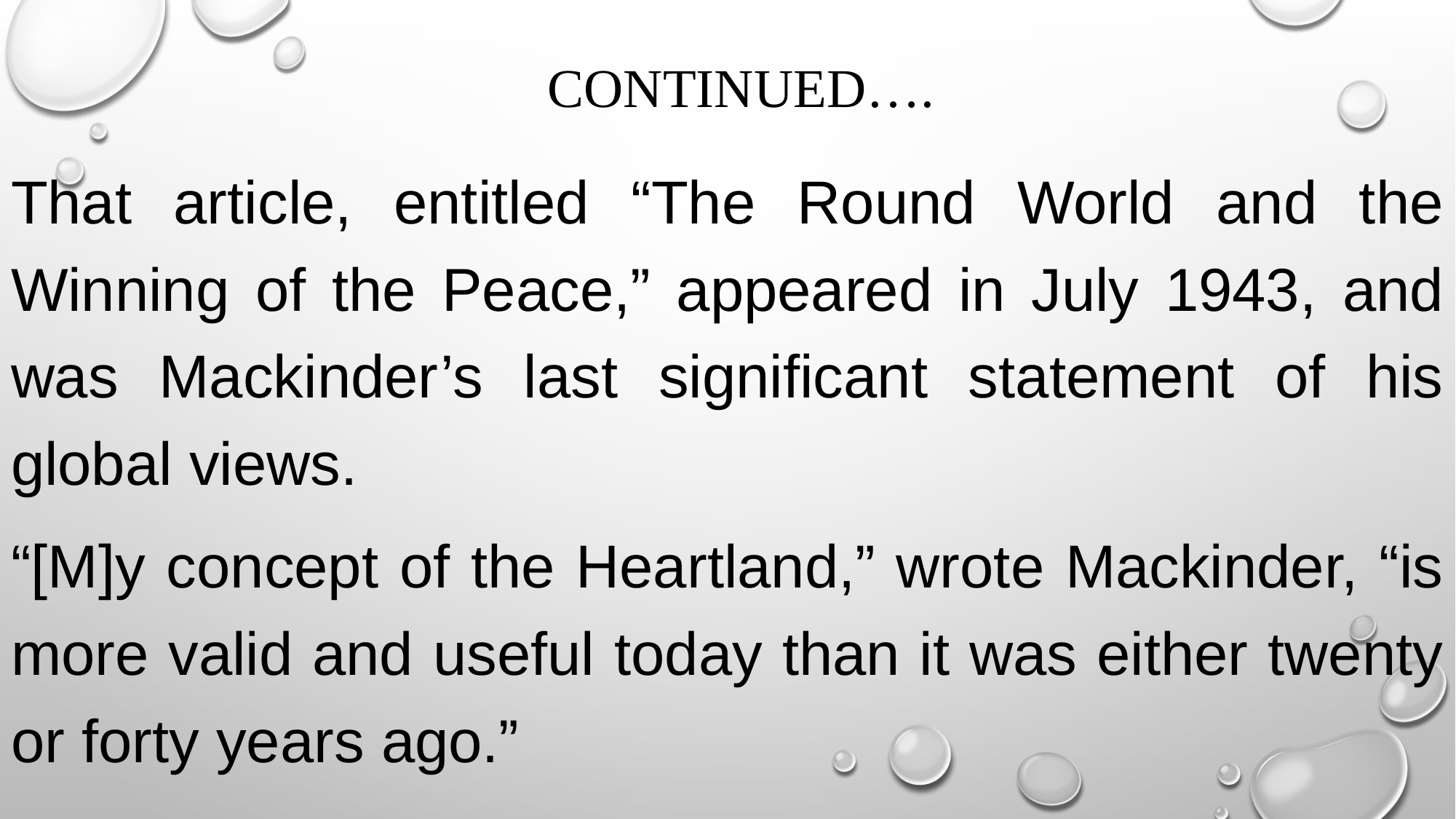

# continued….
That article, entitled “The Round World and the Winning of the Peace,” appeared in July 1943, and was Mackinder’s last significant statement of his global views.
“[M]y concept of the Heartland,” wrote Mackinder, “is more valid and useful today than it was either twenty or forty years ago.”